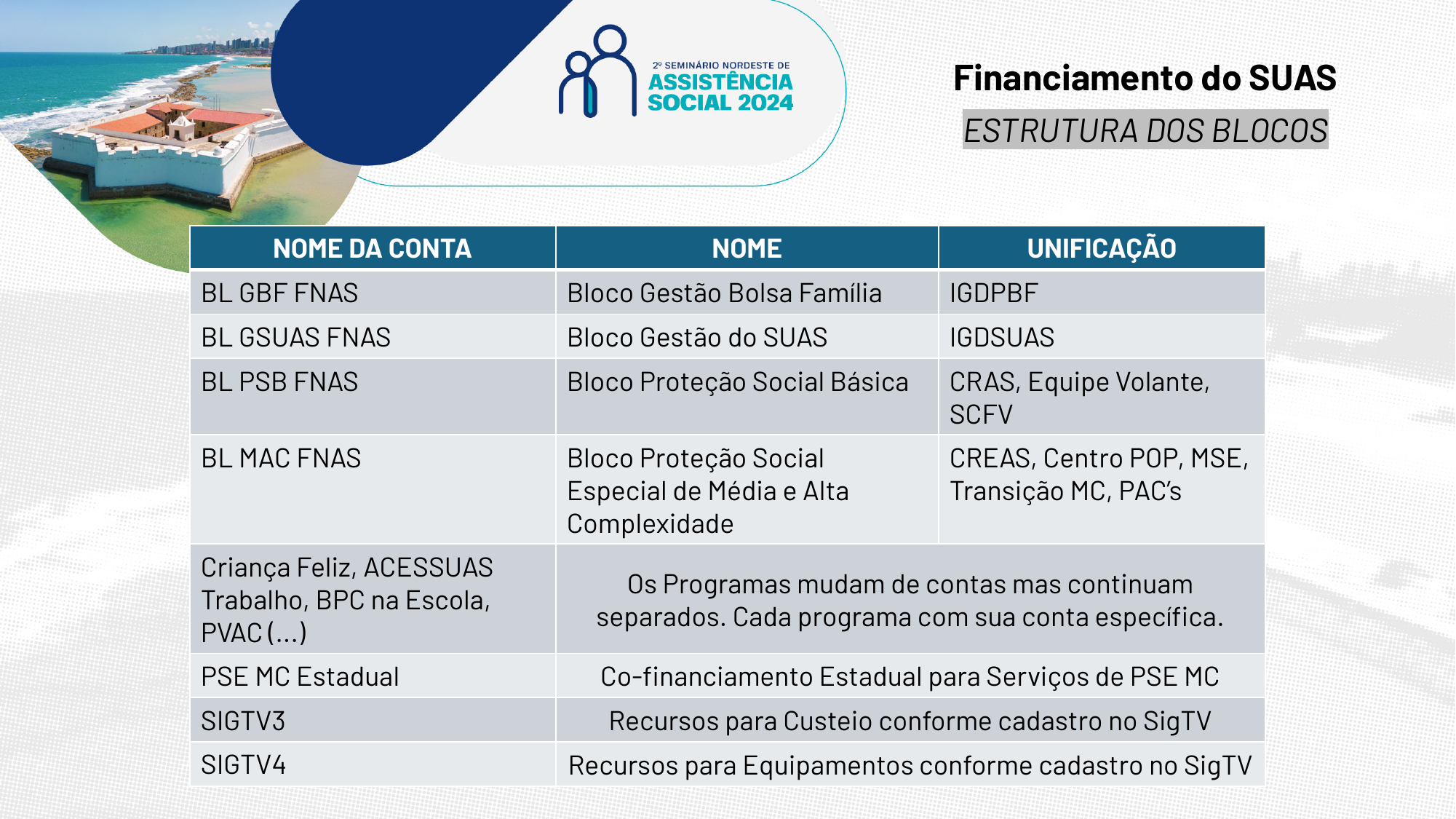

Financiamento do SUAS
ESTRUTURA DOS BLOCOS
| NOME DA CONTA | NOME | UNIFICAÇÃO |
| --- | --- | --- |
| BL GBF FNAS | Bloco Gestão Bolsa Família | IGDPBF |
| BL GSUAS FNAS | Bloco Gestão do SUAS | IGDSUAS |
| BL PSB FNAS | Bloco Proteção Social Básica | CRAS, Equipe Volante, SCFV |
| BL MAC FNAS | Bloco Proteção Social Especial de Média e Alta Complexidade | CREAS, Centro POP, MSE, Transição MC, PAC’s |
| Criança Feliz, ACESSUAS Trabalho, BPC na Escola, PVAC (...) | Os Programas mudam de contas mas continuam separados. Cada programa com sua conta específica. |  |
| PSE MC Estadual | Co-financiamento Estadual para Serviços de PSE MC |  |
| SIGTV3 | Recursos para Custeio conforme cadastro no SigTV |  |
| SIGTV4 | Recursos para Equipamentos conforme cadastro no SigTV |  |